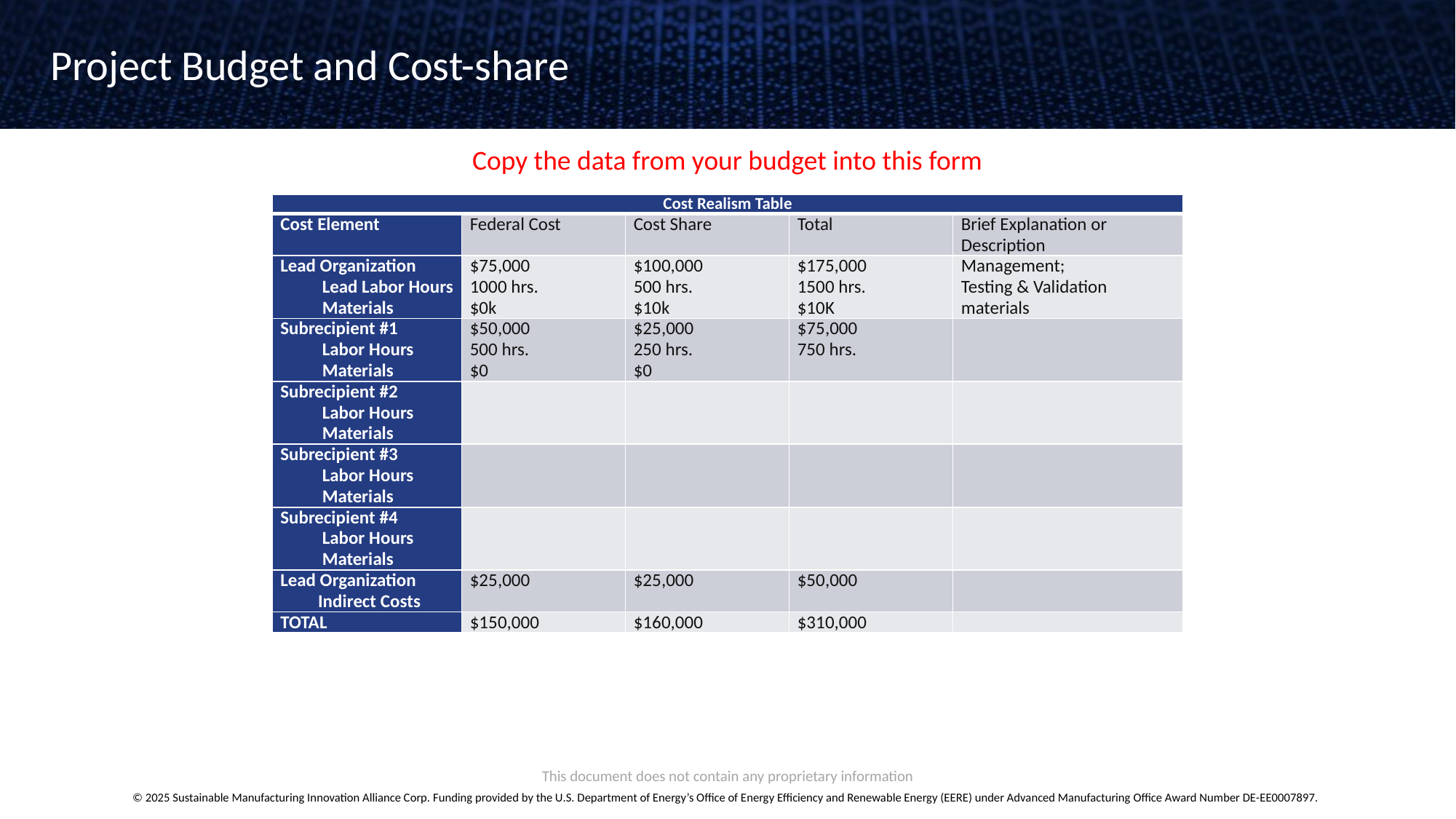

Project Budget and Cost-share
Copy the data from your budget into this form
| Cost Realism Table |  |  |  |  |
| --- | --- | --- | --- | --- |
| Cost Element | Federal Cost | Cost Share | Total | Brief Explanation or Description |
| Lead Organization Lead Labor Hours Materials | $75,000 1000 hrs. $0k | $100,000 500 hrs. $10k | $175,000 1500 hrs. $10K | Management; Testing & Validation materials |
| Subrecipient #1 Labor Hours Materials | $50,000 500 hrs. $0 | $25,000 250 hrs. $0 | $75,000 750 hrs. |  |
| Subrecipient #2 Labor Hours Materials |  |  |  |  |
| Subrecipient #3 Labor Hours Materials |  |  |  |  |
| Subrecipient #4 Labor Hours Materials |  |  |  |  |
| Lead Organization Indirect Costs | $25,000 | $25,000 | $50,000 |  |
| TOTAL | $150,000 | $160,000 | $310,000 |  |